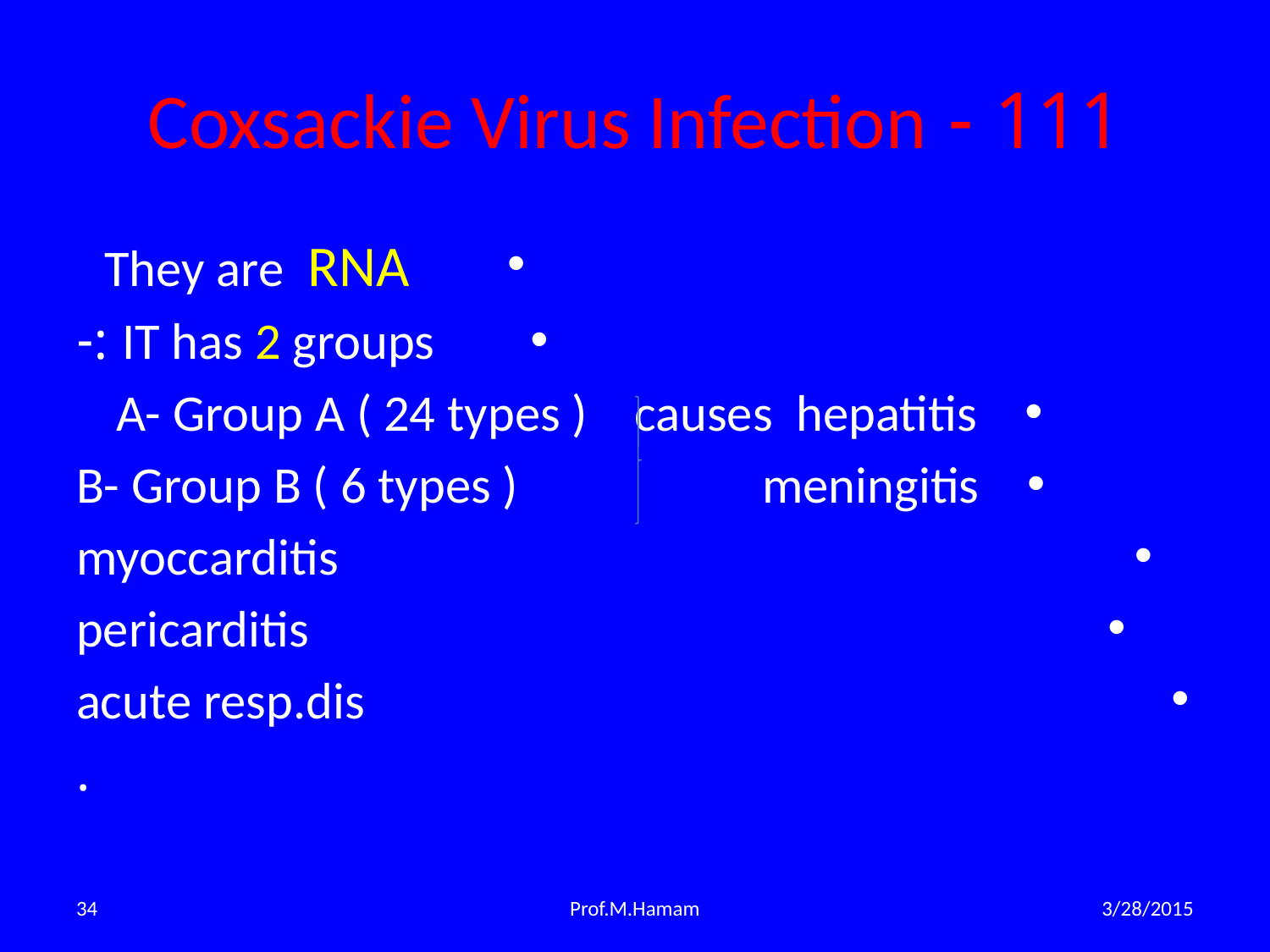

# 111 - Coxsackie Virus Infection
They are  RNA
IT has 2 groups :-
A- Group A ( 24 types )    causes  hepatitis
B- Group B ( 6 types )                     meningitis
                                                         myoccarditis
                                                         pericarditis
                                                          acute resp.dis
.

34
Prof.M.Hamam
3/28/2015